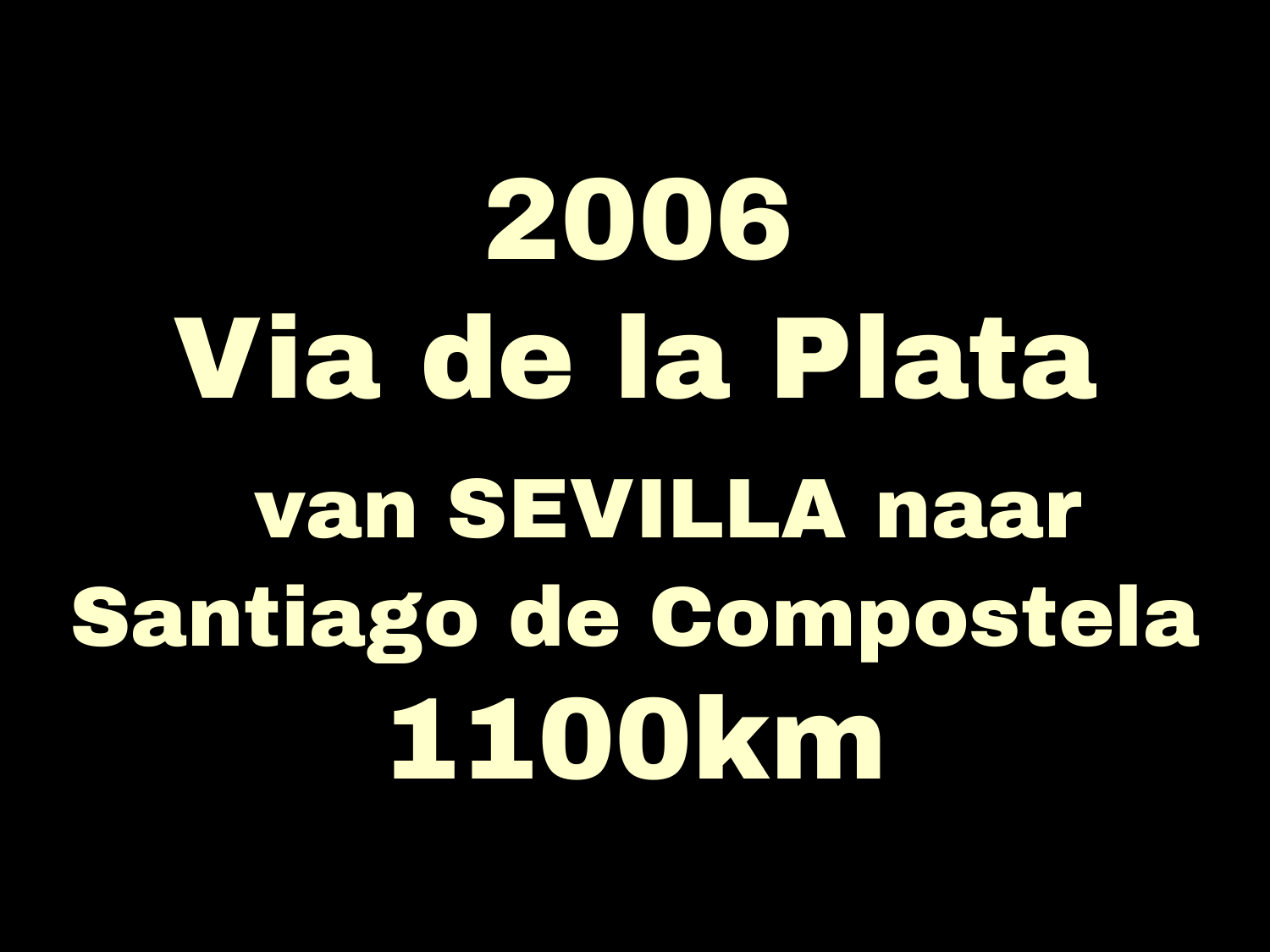

2006
Via de la Plata
  van SEVILLA naar
Santiago de Compostela
1100km